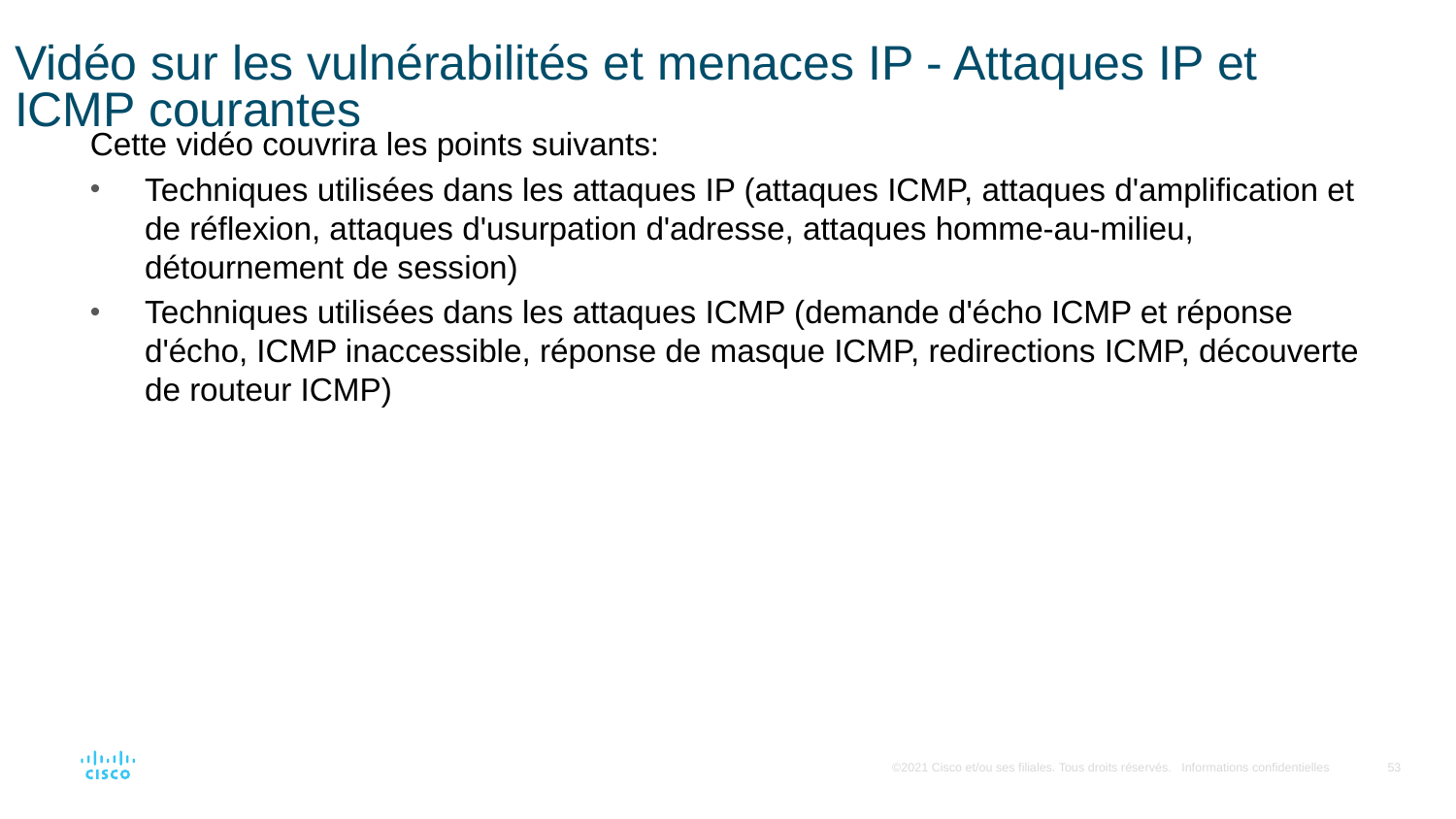

# Vidéo sur les vulnérabilités et menaces IP - Attaques IP et ICMP courantes
Cette vidéo couvrira les points suivants:
Techniques utilisées dans les attaques IP (attaques ICMP, attaques d'amplification et de réflexion, attaques d'usurpation d'adresse, attaques homme-au-milieu, détournement de session)
Techniques utilisées dans les attaques ICMP (demande d'écho ICMP et réponse d'écho, ICMP inaccessible, réponse de masque ICMP, redirections ICMP, découverte de routeur ICMP)